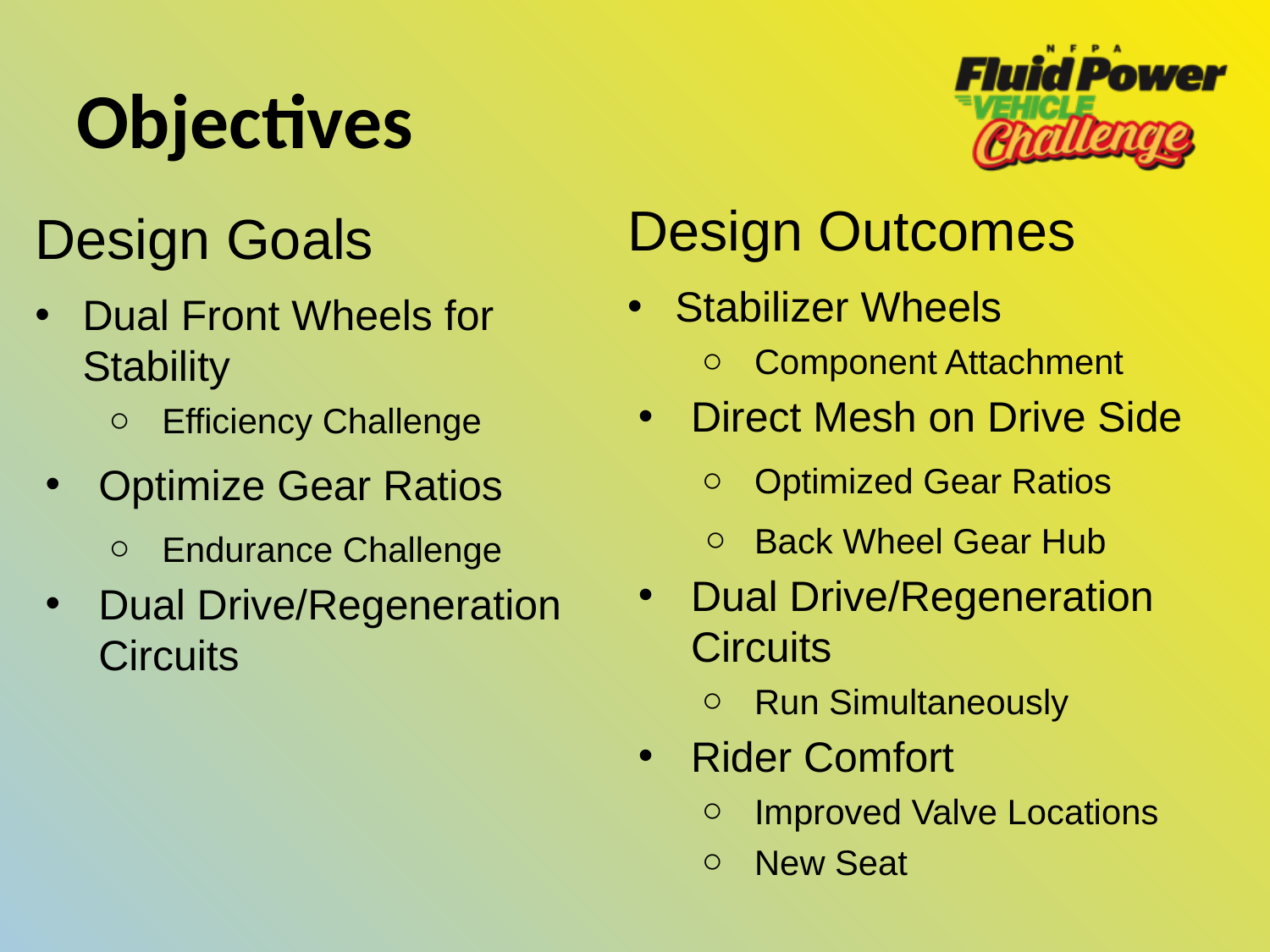

# Objectives
Design Outcomes
Stabilizer Wheels
Component Attachment
Direct Mesh on Drive Side
Optimized Gear Ratios
Back Wheel Gear Hub
Dual Drive/Regeneration Circuits
Run Simultaneously
Rider Comfort
Improved Valve Locations
New Seat

Design Goals
Dual Front Wheels for Stability
Efficiency Challenge
Optimize Gear Ratios
Endurance Challenge
Dual Drive/Regeneration Circuits